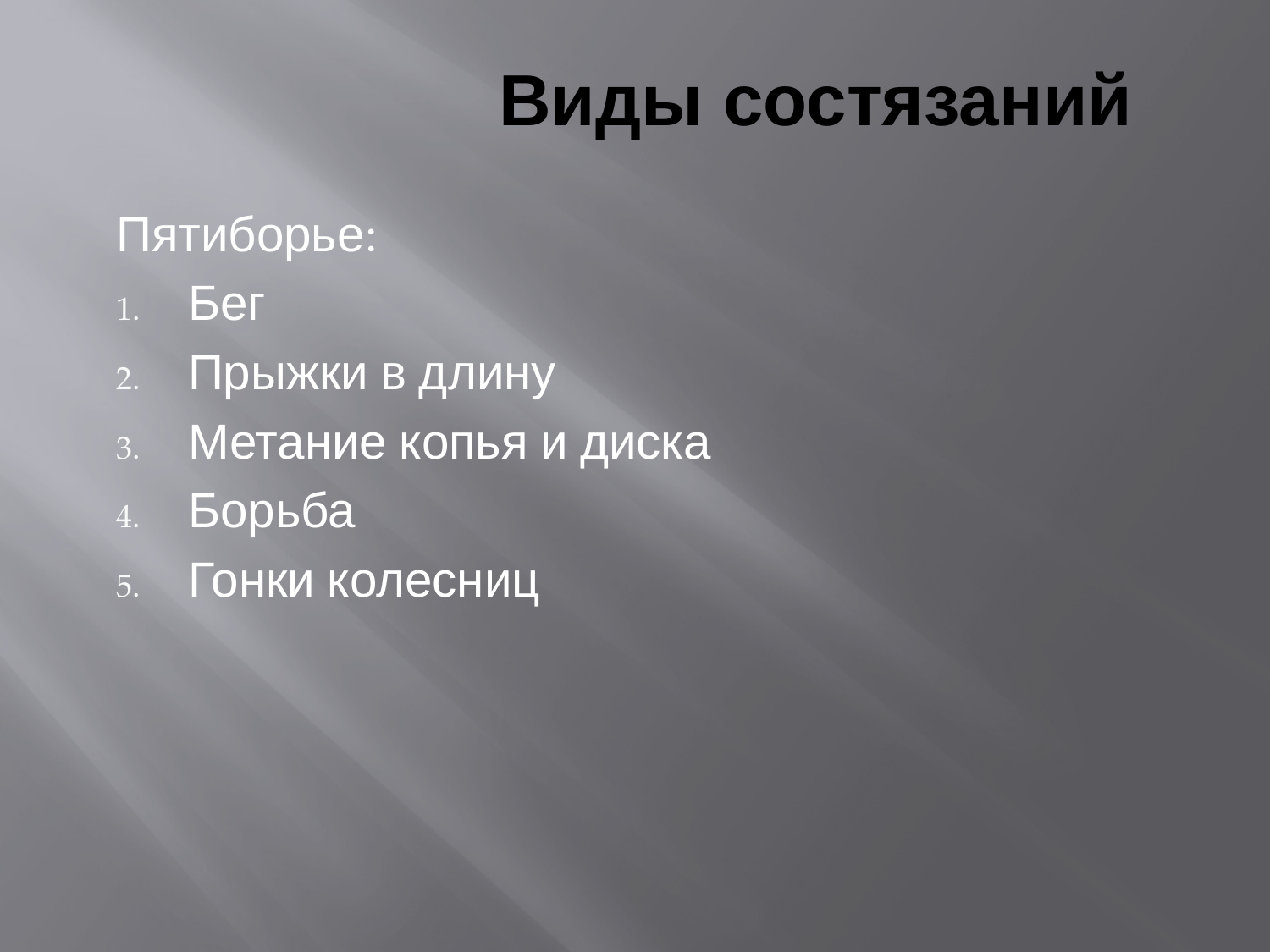

# Виды состязаний
Пятиборье:
Бег
Прыжки в длину
Метание копья и диска
Борьба
Гонки колесниц